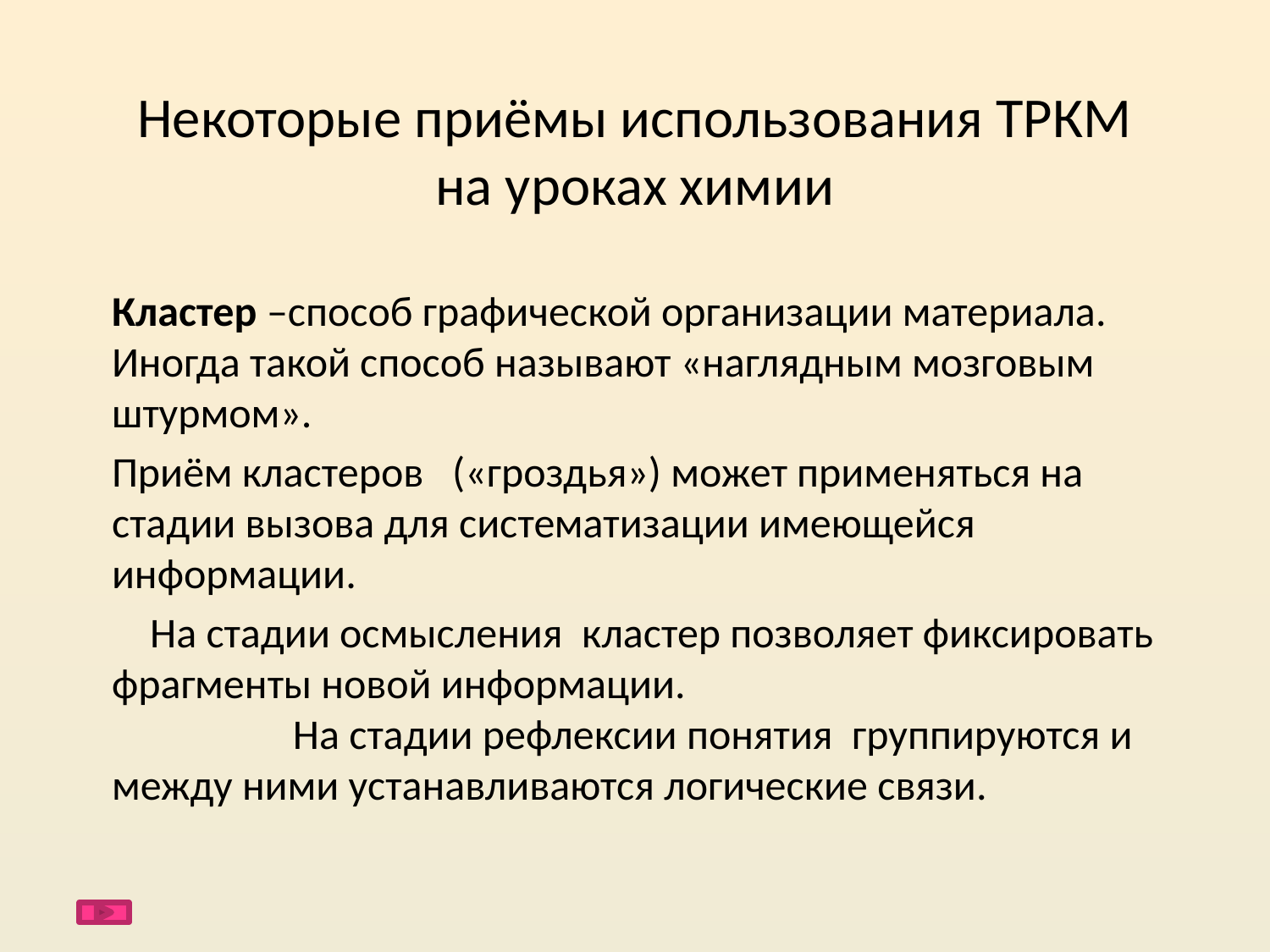

# Некоторые приёмы использования ТРКМ на уроках химии

Кластер –способ графической организации материала. Иногда такой способ называют «наглядным мозговым штурмом».
Приём кластеров   («гроздья») может применяться на стадии вызова для систематизации имеющейся информации.
    На стадии осмысления  кластер позволяет фиксировать фрагменты новой информации.                                                                      На стадии рефлексии понятия  группируются и между ними устанавливаются логические связи.